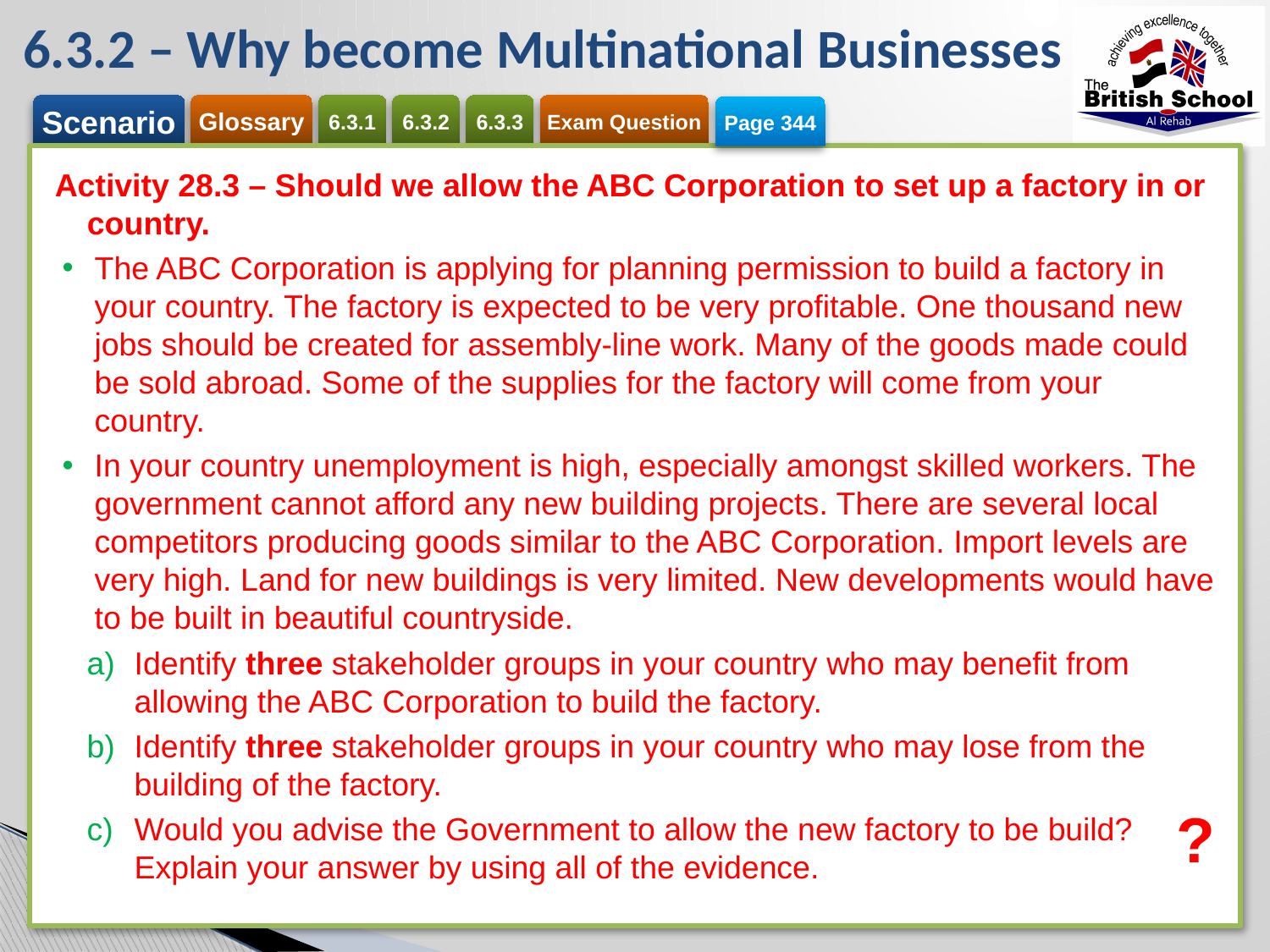

# 6.3.2 – Why become Multinational Businesses
Page 344
Activity 28.3 – Should we allow the ABC Corporation to set up a factory in or country.
The ABC Corporation is applying for planning permission to build a factory in your country. The factory is expected to be very profitable. One thousand new jobs should be created for assembly-line work. Many of the goods made could be sold abroad. Some of the supplies for the factory will come from your country.
In your country unemployment is high, especially amongst skilled workers. The government cannot afford any new building projects. There are several local competitors producing goods similar to the ABC Corporation. Import levels are very high. Land for new buildings is very limited. New developments would have to be built in beautiful countryside.
Identify three stakeholder groups in your country who may benefit from allowing the ABC Corporation to build the factory.
Identify three stakeholder groups in your country who may lose from the building of the factory.
Would you advise the Government to allow the new factory to be build? Explain your answer by using all of the evidence.
?